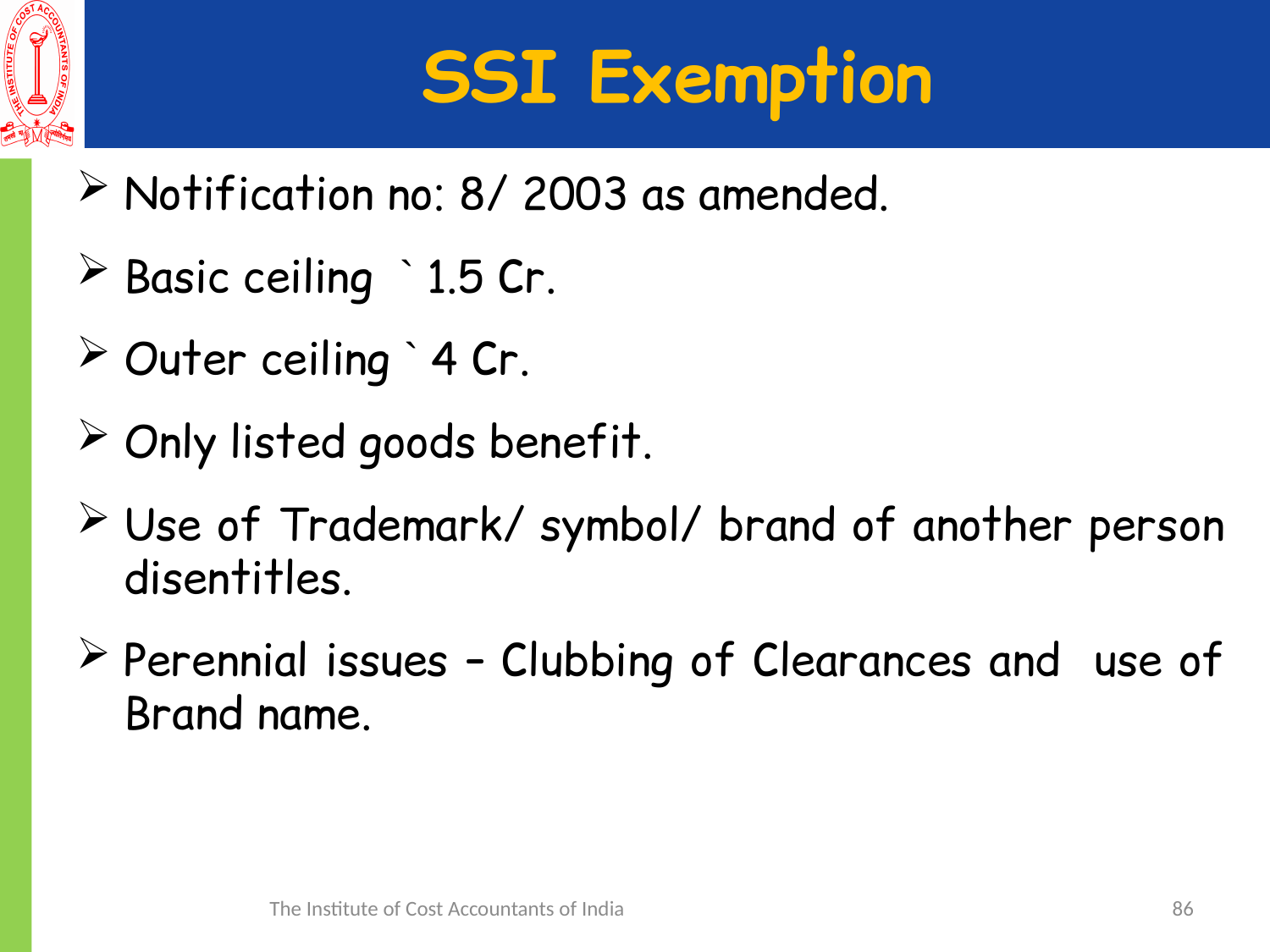

# SSI Exemption
Notification no: 8/ 2003 as amended.
Basic ceiling  ` 1.5 Cr.
Outer ceiling ` 4 Cr.
Only listed goods benefit.
Use of Trademark/ symbol/ brand of another person disentitles.
Perennial issues – Clubbing of Clearances and  use of Brand name.

The Institute of Cost Accountants of India
86